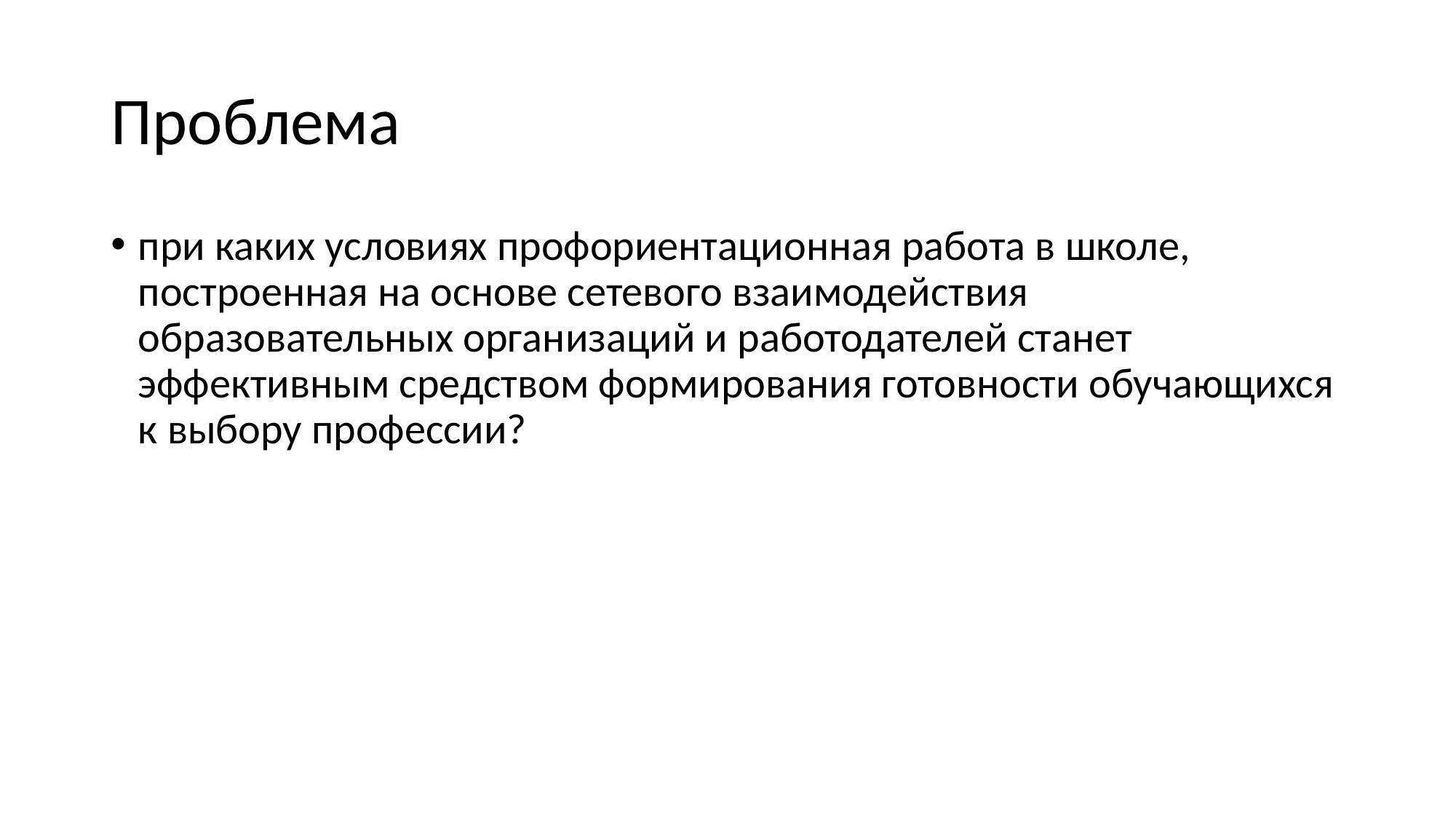

# Проблема
при каких условиях профориентационная работа в школе, построенная на основе сетевого взаимодействия образовательных организаций и работодателей станет эффективным средством формирования готовности обучающихся к выбору профессии?